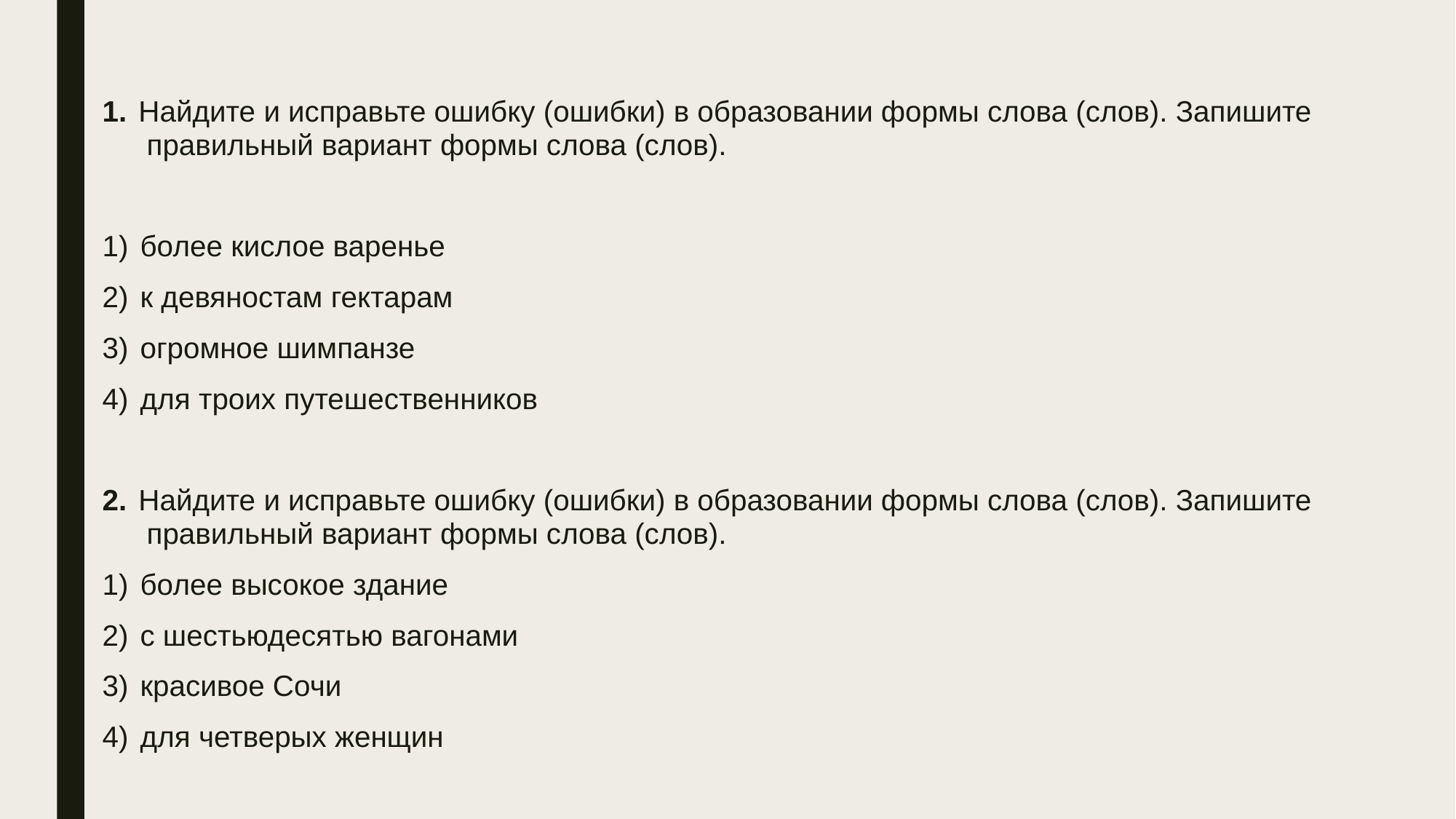

1.  Найдите и исправьте ошибку (ошибки) в образовании формы слова (слов). Запишите правильный вариант формы слова (слов).

1)  более кислое варенье
2)  к девяностам гектарам
3)  огромное шимпанзе
4)  для троих путешественников

2.  Найдите и исправьте ошибку (ошибки) в образовании формы слова (слов). Запишите правильный вариант формы слова (слов).
1)  более высокое здание
2)  с шестьюдесятью вагонами
3)  красивое Сочи
4)  для четверых женщин